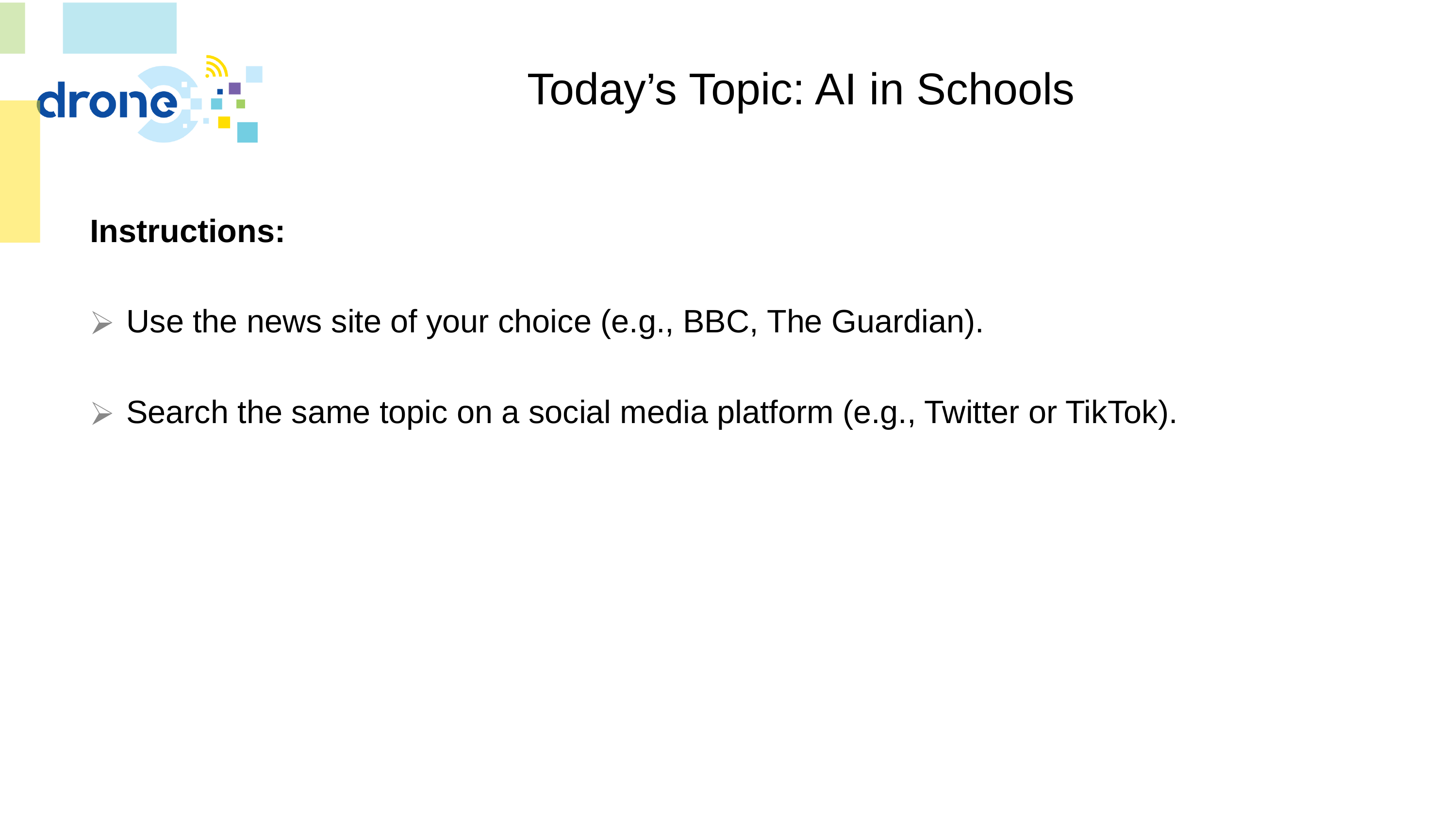

# Today’s Topic: AI in Schools

Instructions:

Use the news site of your choice (e.g., BBC, The Guardian).

Search the same topic on a social media platform (e.g., Twitter or TikTok).